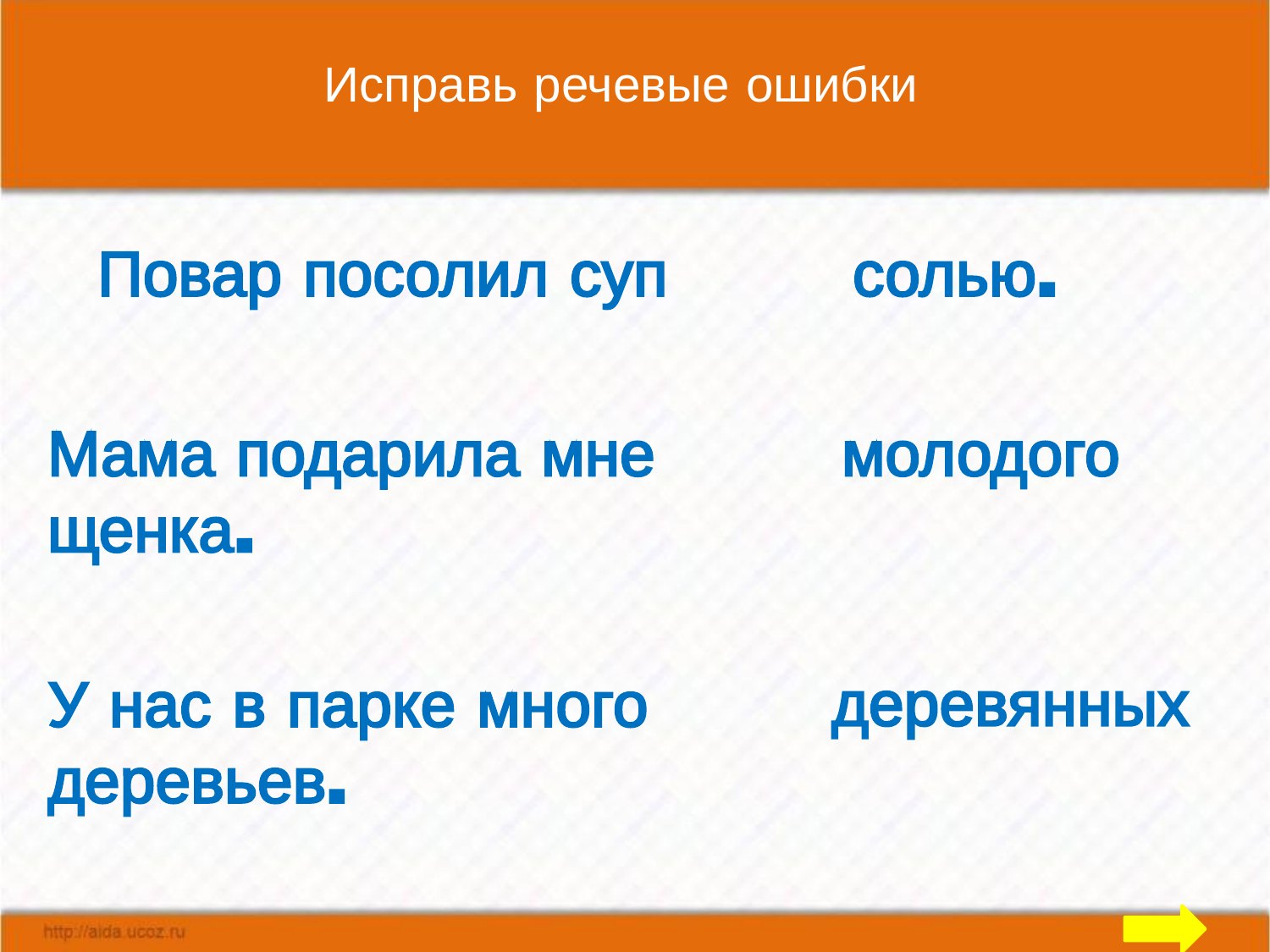

Исправь речевые ошибки
Повар посолил суп
солью.
Мама подарила мне
щенка.
молодого
У нас в парке много
деревьев.
деревянных